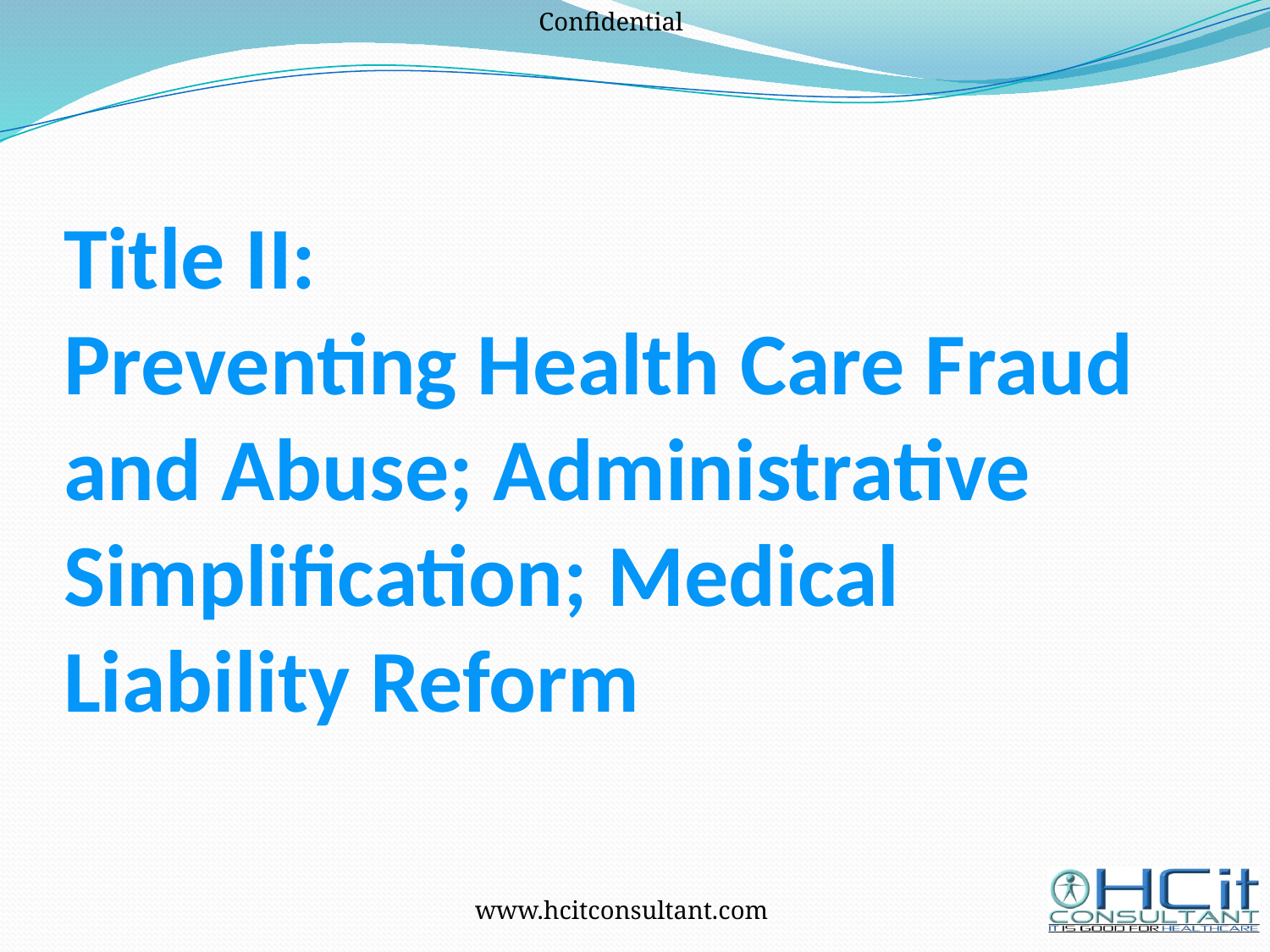

# Title II: Preventing Health Care Fraud and Abuse; Administrative Simplification; Medical Liability Reform
8